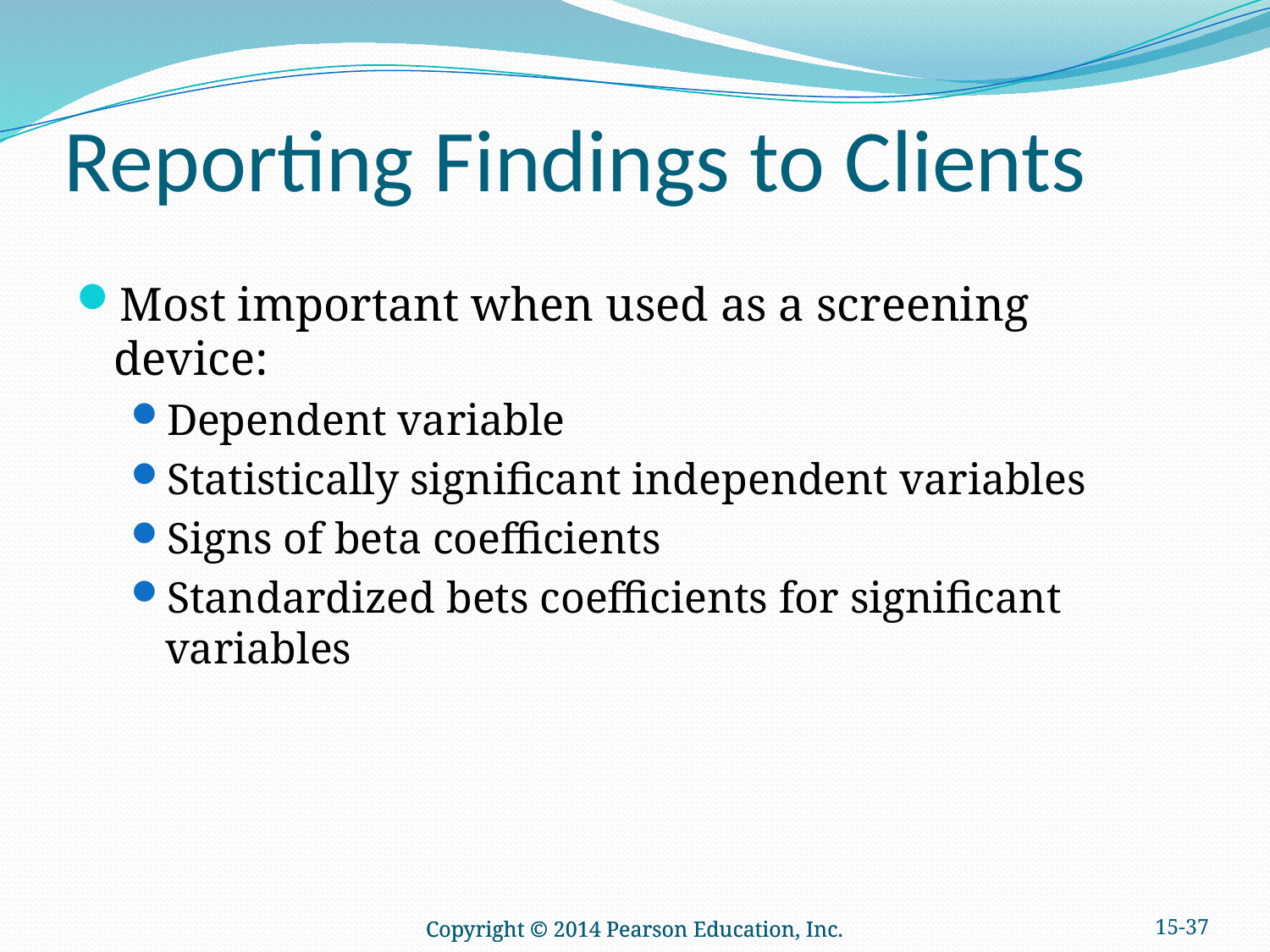

# Reporting Findings to Clients
Most important when used as a screening device:
Dependent variable
Statistically significant independent variables
Signs of beta coefficients
Standardized bets coefficients for significant variables